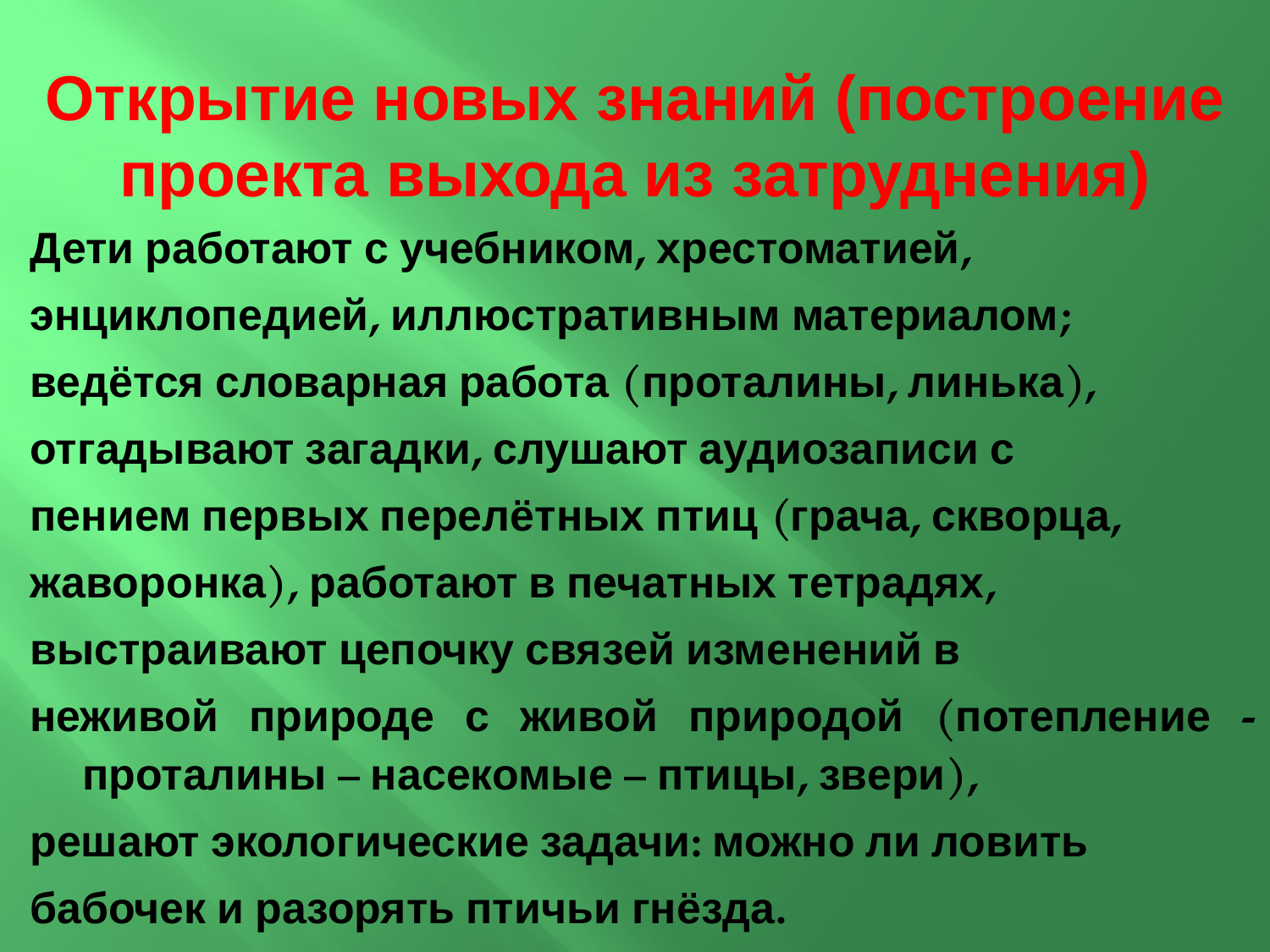

# Открытие новых знаний (построение проекта выхода из затруднения)
Дети работают с учебником, хрестоматией,
энциклопедией, иллюстративным материалом;
ведётся словарная работа (проталины, линька),
отгадывают загадки, слушают аудиозаписи с
пением первых перелётных птиц (грача, скворца,
жаворонка), работают в печатных тетрадях,
выстраивают цепочку связей изменений в
неживой природе с живой природой (потепление -проталины – насекомые – птицы, звери),
решают экологические задачи: можно ли ловить
бабочек и разорять птичьи гнёзда.